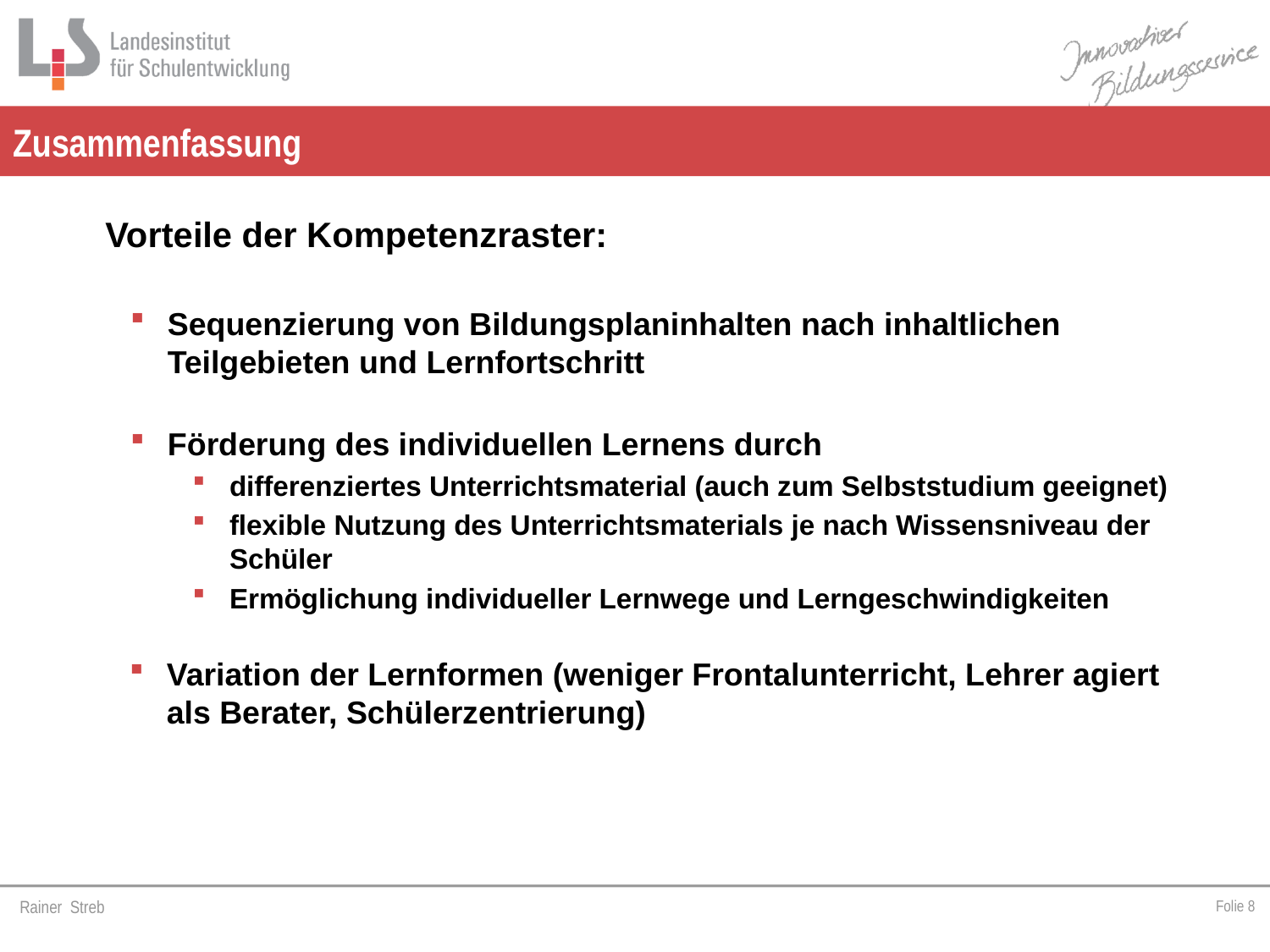

# Zusammenfassung
	Vorteile der Kompetenzraster:
Sequenzierung von Bildungsplaninhalten nach inhaltlichen Teilgebieten und Lernfortschritt
Förderung des individuellen Lernens durch
differenziertes Unterrichtsmaterial (auch zum Selbststudium geeignet)
flexible Nutzung des Unterrichtsmaterials je nach Wissensniveau der Schüler
Ermöglichung individueller Lernwege und Lerngeschwindigkeiten
Variation der Lernformen (weniger Frontalunterricht, Lehrer agiert als Berater, Schülerzentrierung)